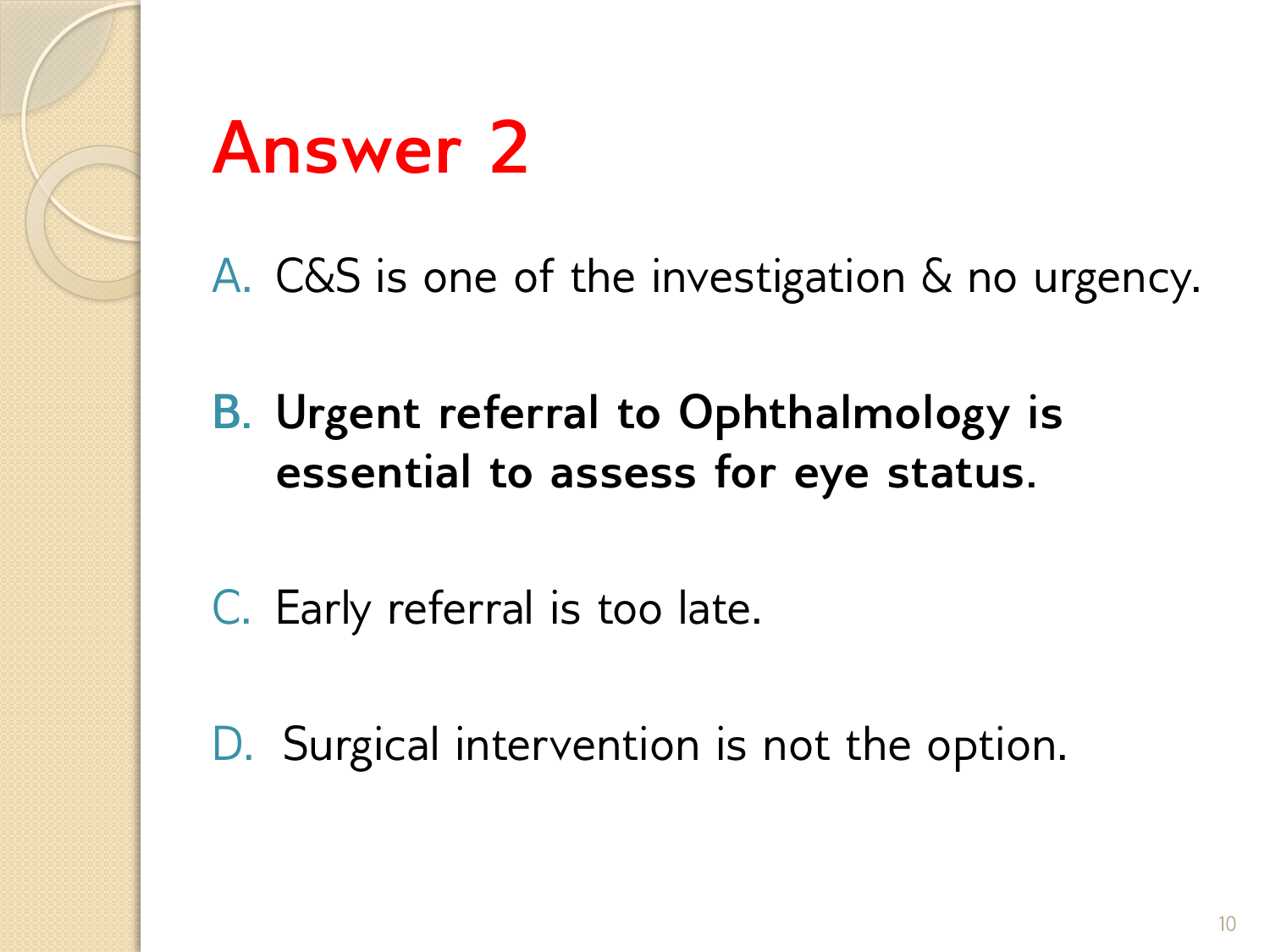

# Answer 2
C&S is one of the investigation & no urgency.

Urgent referral to Ophthalmology is essential to assess for eye status.

Early referral is too late.

Surgical intervention is not the option.

10